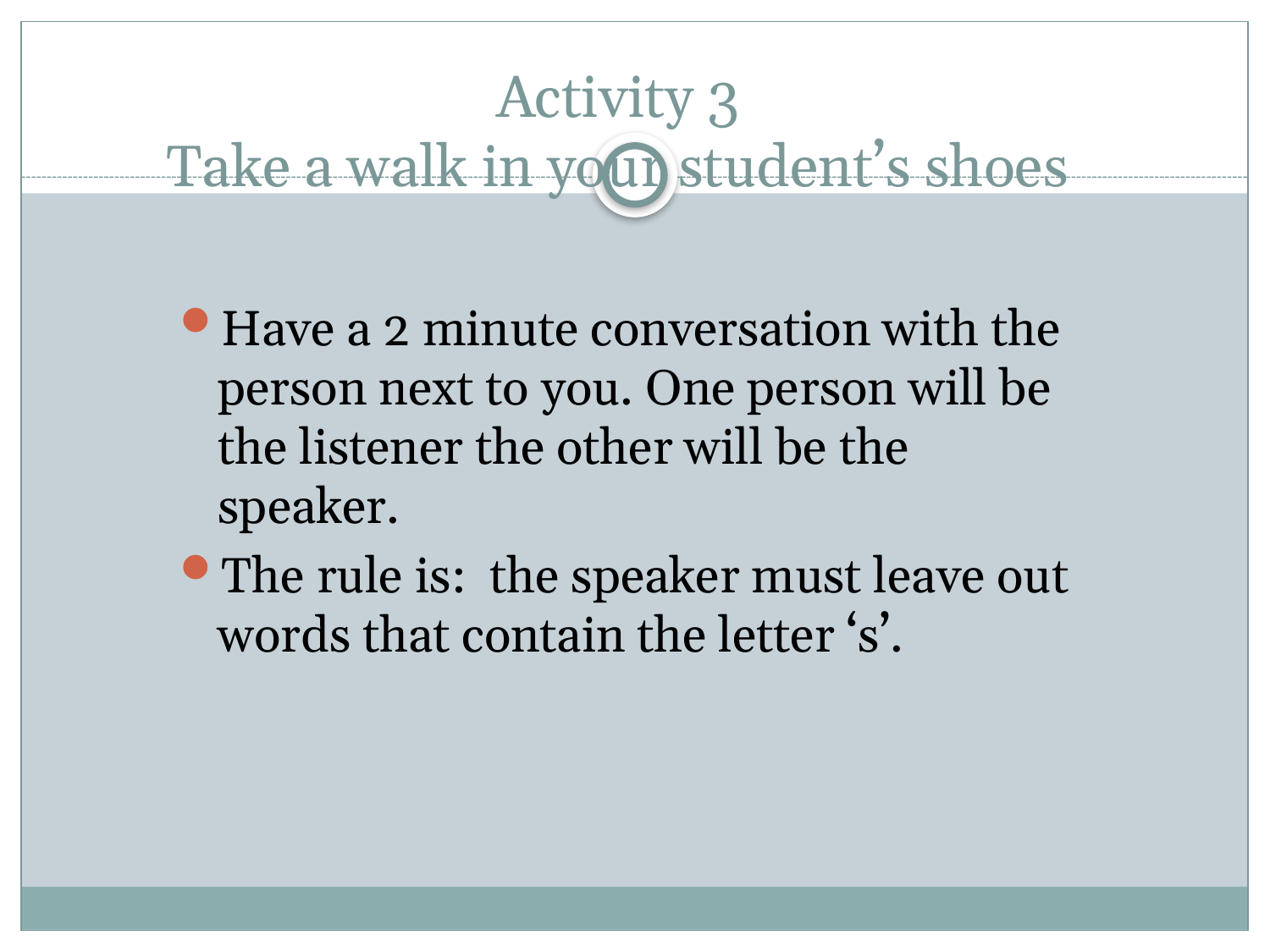

Activity 3
Take a walk in your student’s shoes

Have a 2 minute conversation with the person next to you. One person will be the listener the other will be the speaker.
The rule is:  the speaker must leave out words that contain the letter ‘s’.